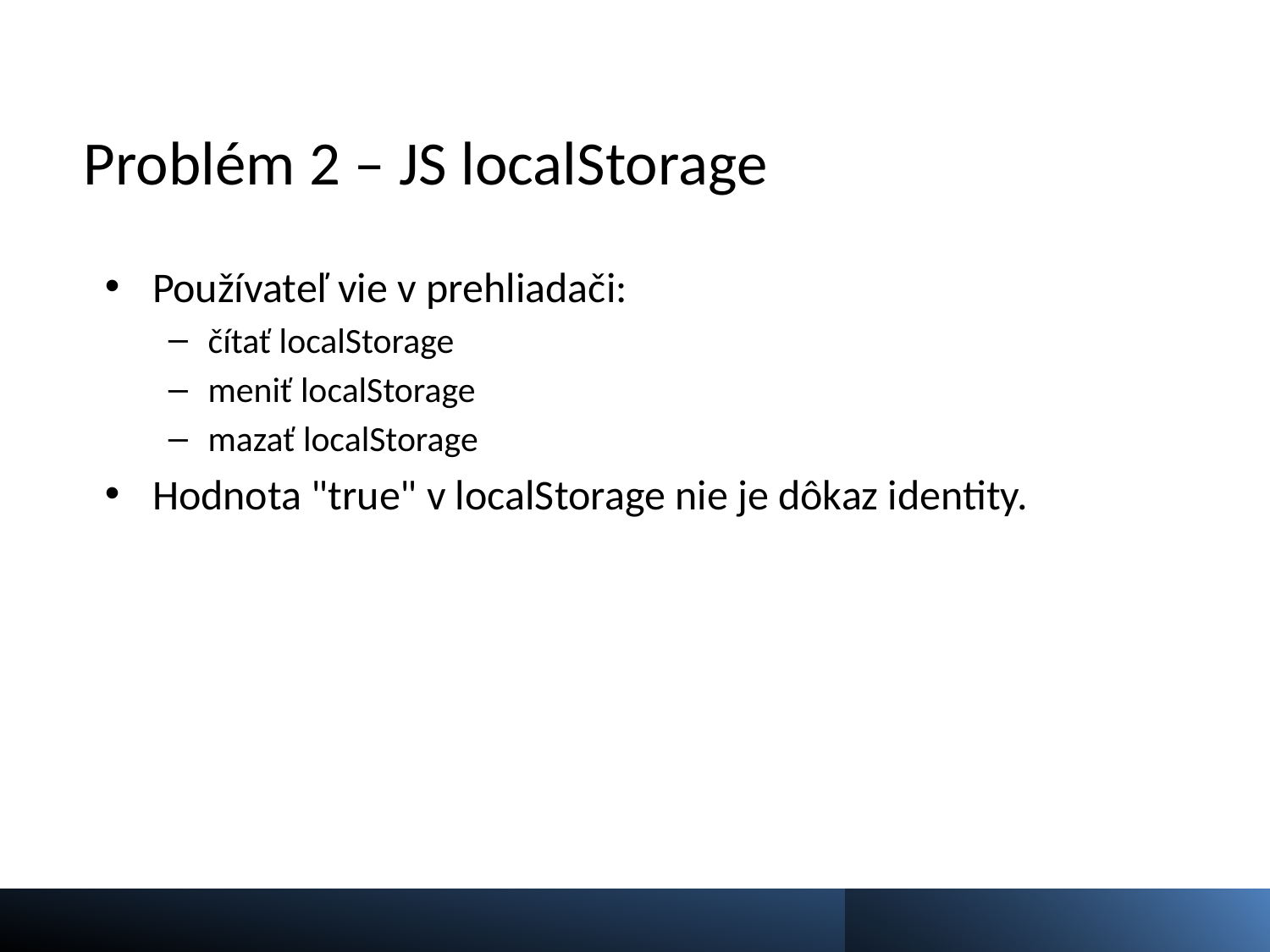

# Problém 2 – JS localStorage
Používateľ vie v prehliadači:
čítať localStorage
meniť localStorage
mazať localStorage
Hodnota "true" v localStorage nie je dôkaz identity.